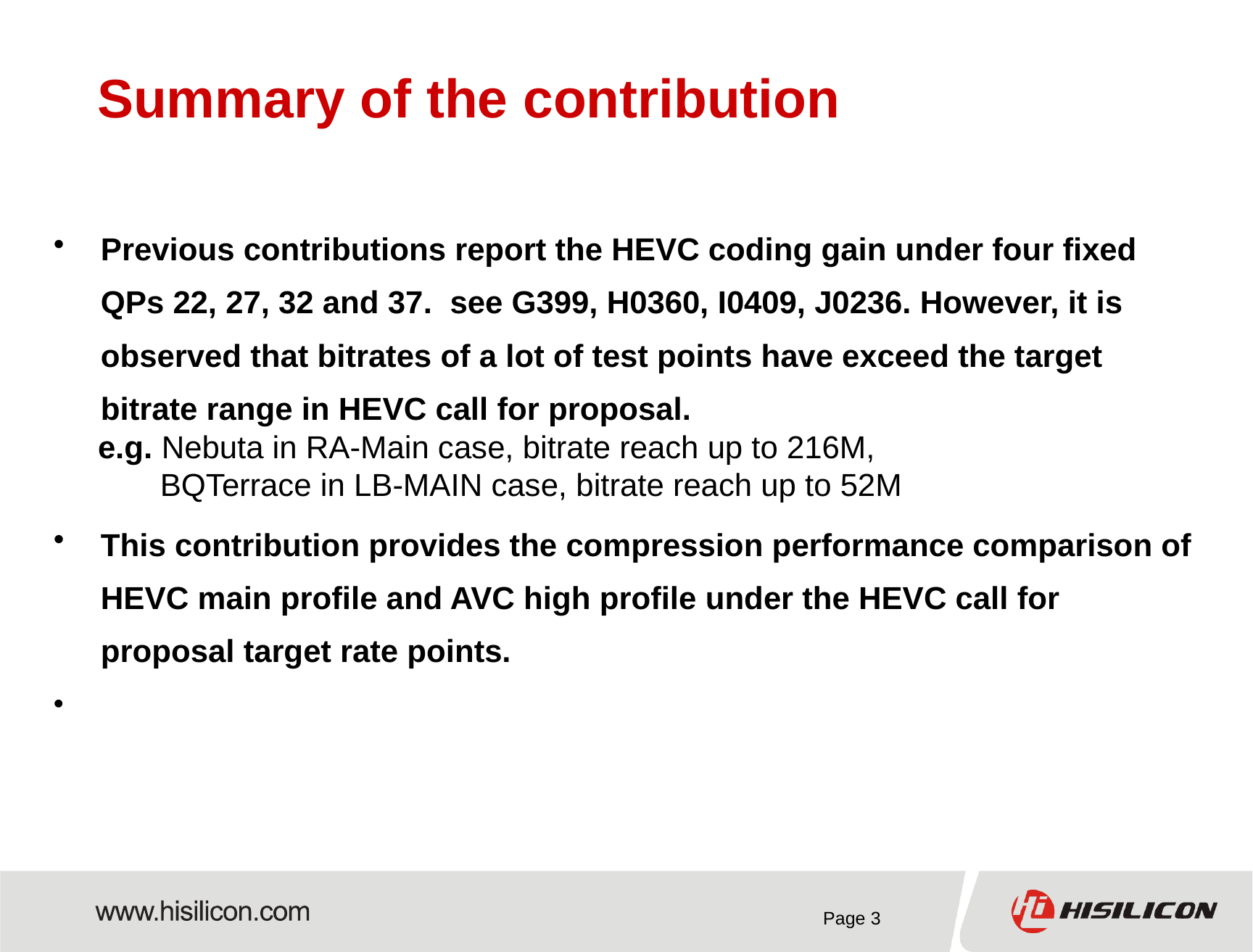

# Summary of the contribution
Previous contributions report the HEVC coding gain under four fixed QPs 22, 27, 32 and 37.  see G399, H0360, I0409, J0236. However, it is observed that bitrates of a lot of test points have exceed the target bitrate range in HEVC call for proposal.
     e.g. Nebuta in RA-Main case, bitrate reach up to 216M,
            BQTerrace in LB-MAIN case, bitrate reach up to 52M
This contribution provides the compression performance comparison of HEVC main profile and AVC high profile under the HEVC call for proposal target rate points.

Page 3